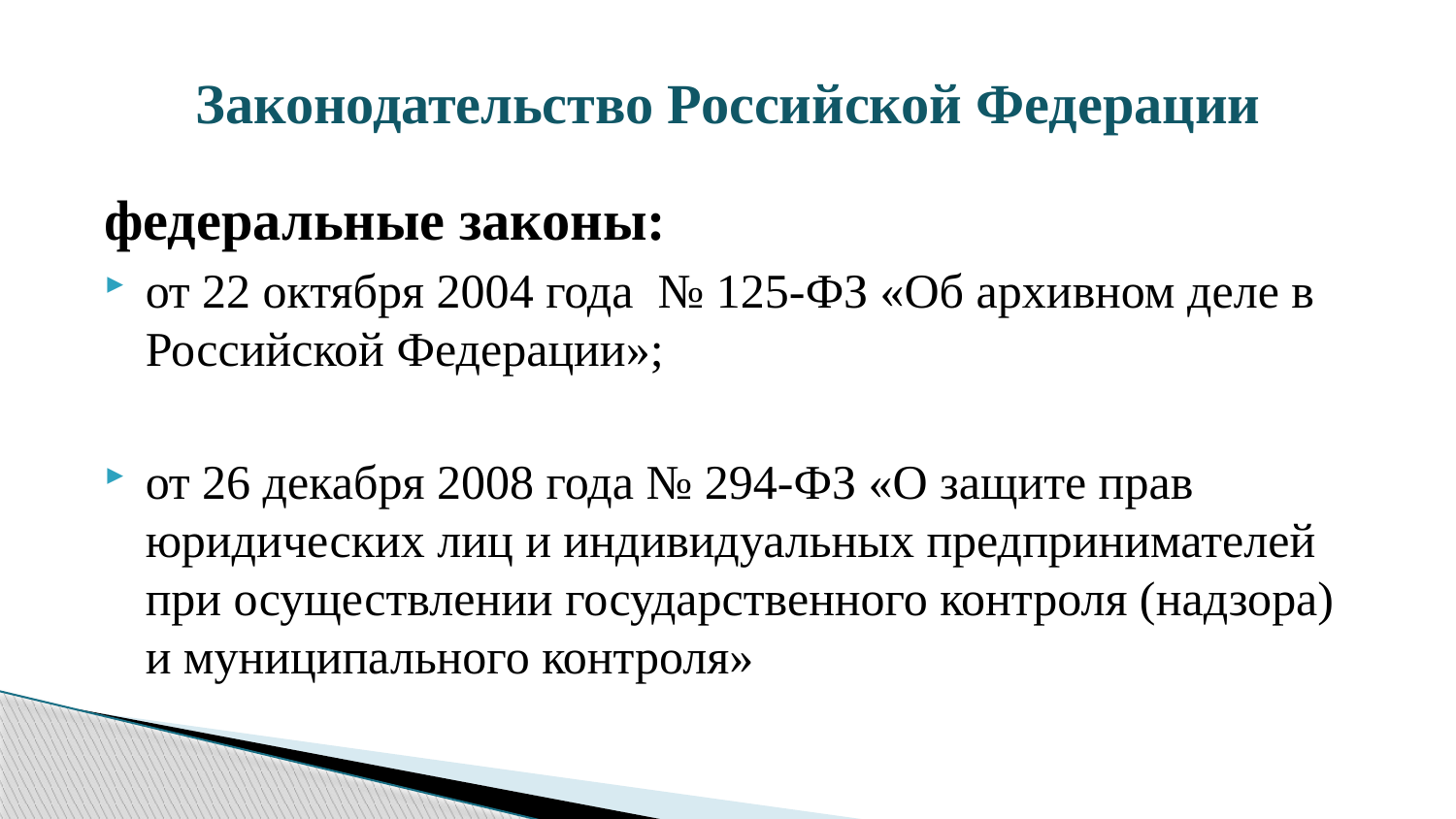

# Законодательство Российской Федерации
федеральные законы:
от 22 октября 2004 года  № 125-ФЗ «Об архивном деле в Российской Федерации»;

от 26 декабря 2008 года № 294-ФЗ «О защите прав юридических лиц и индивидуальных предпринимателей при осуществлении государственного контроля (надзора) и муниципального контроля»